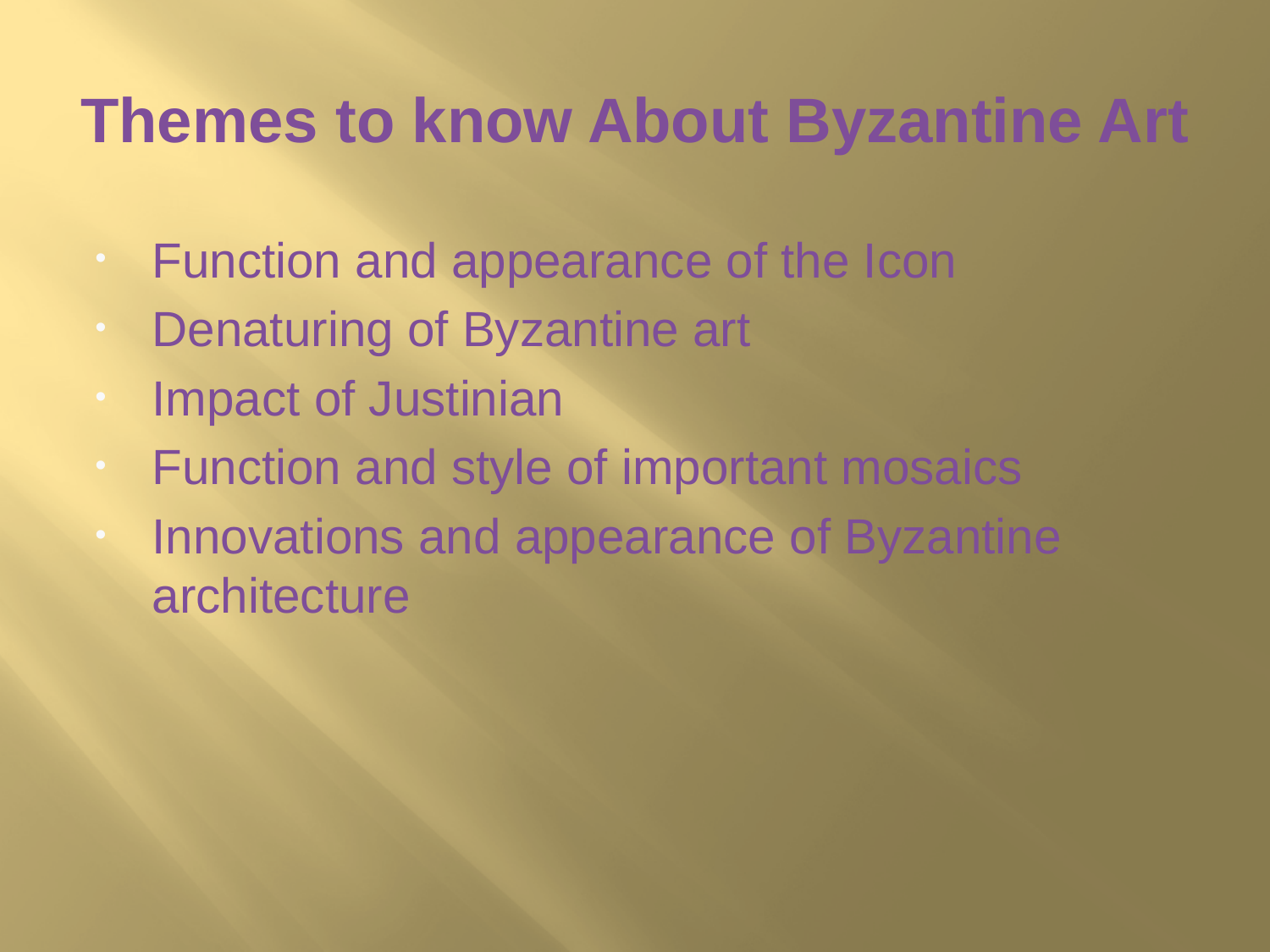

# Themes to know About Byzantine Art
Function and appearance of the Icon
Denaturing of Byzantine art
Impact of Justinian
Function and style of important mosaics
Innovations and appearance of Byzantine architecture